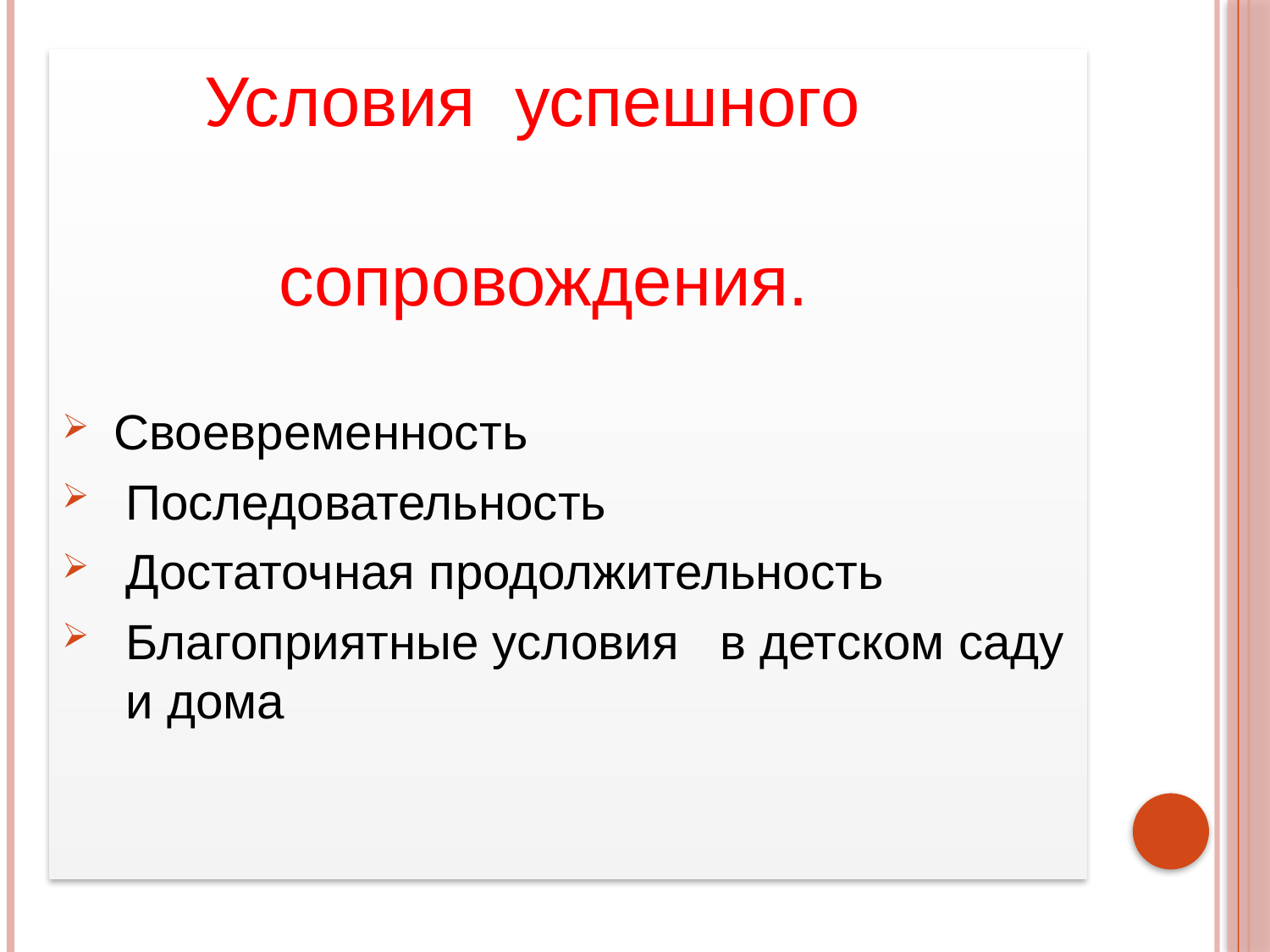

Условия  успешного
           сопровождения.

 Своевременность
Последовательность
Достаточная продолжительность
Благоприятные условия   в детском саду и дома